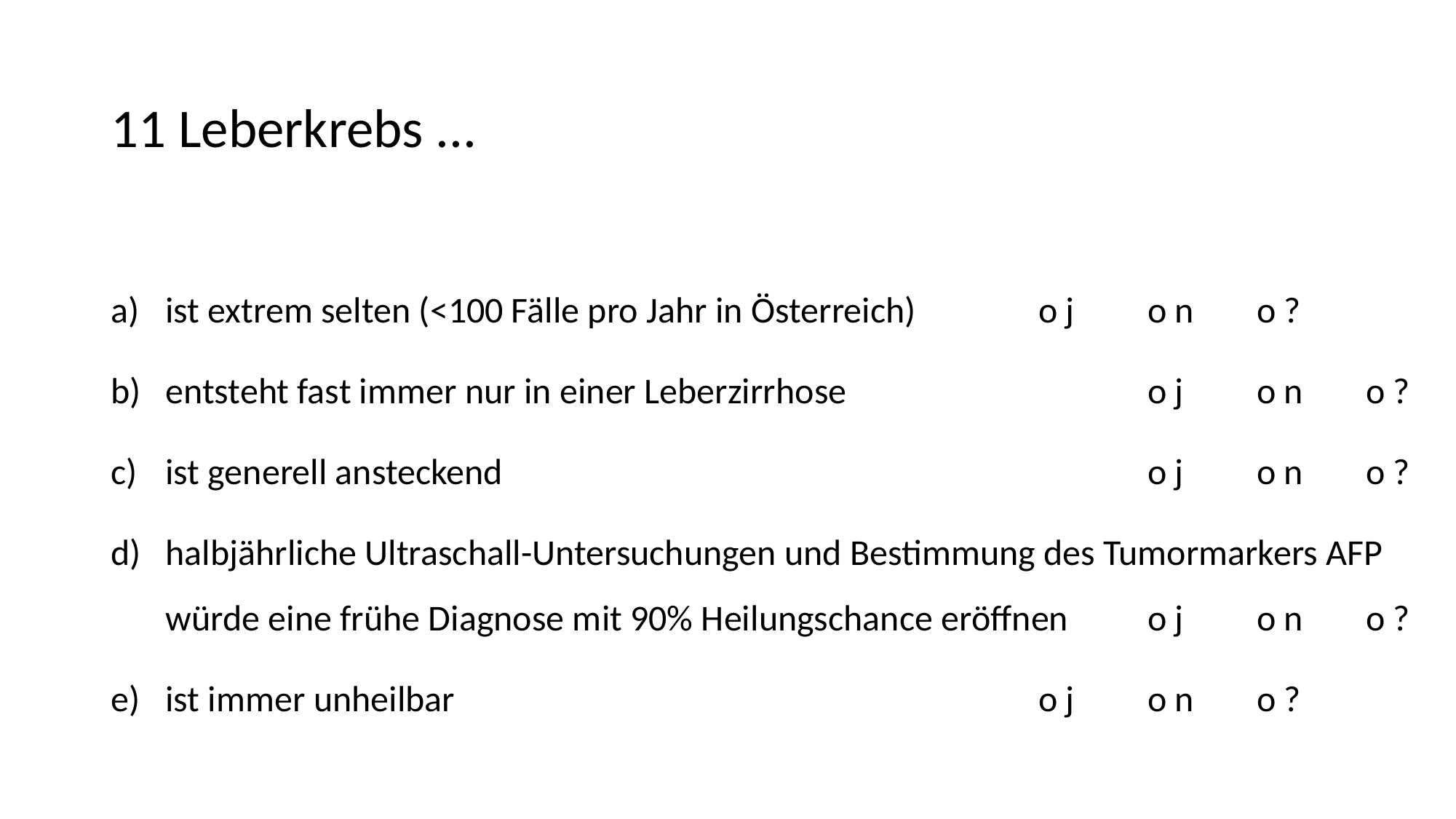

# 11 Leberkrebs ...
ist extrem selten (<100 Fälle pro Jahr in Österreich)		o j	o n	o ?
entsteht fast immer nur in einer Leberzirrhose			o j	o n	o ?
ist generell ansteckend						o j	o n	o ?
halbjährliche Ultraschall-Untersuchungen und Bestimmung des Tumormarkers AFP würde eine frühe Diagnose mit 90% Heilungschance eröffnen	o j	o n	o ?
ist immer unheilbar						o j	o n	o ?